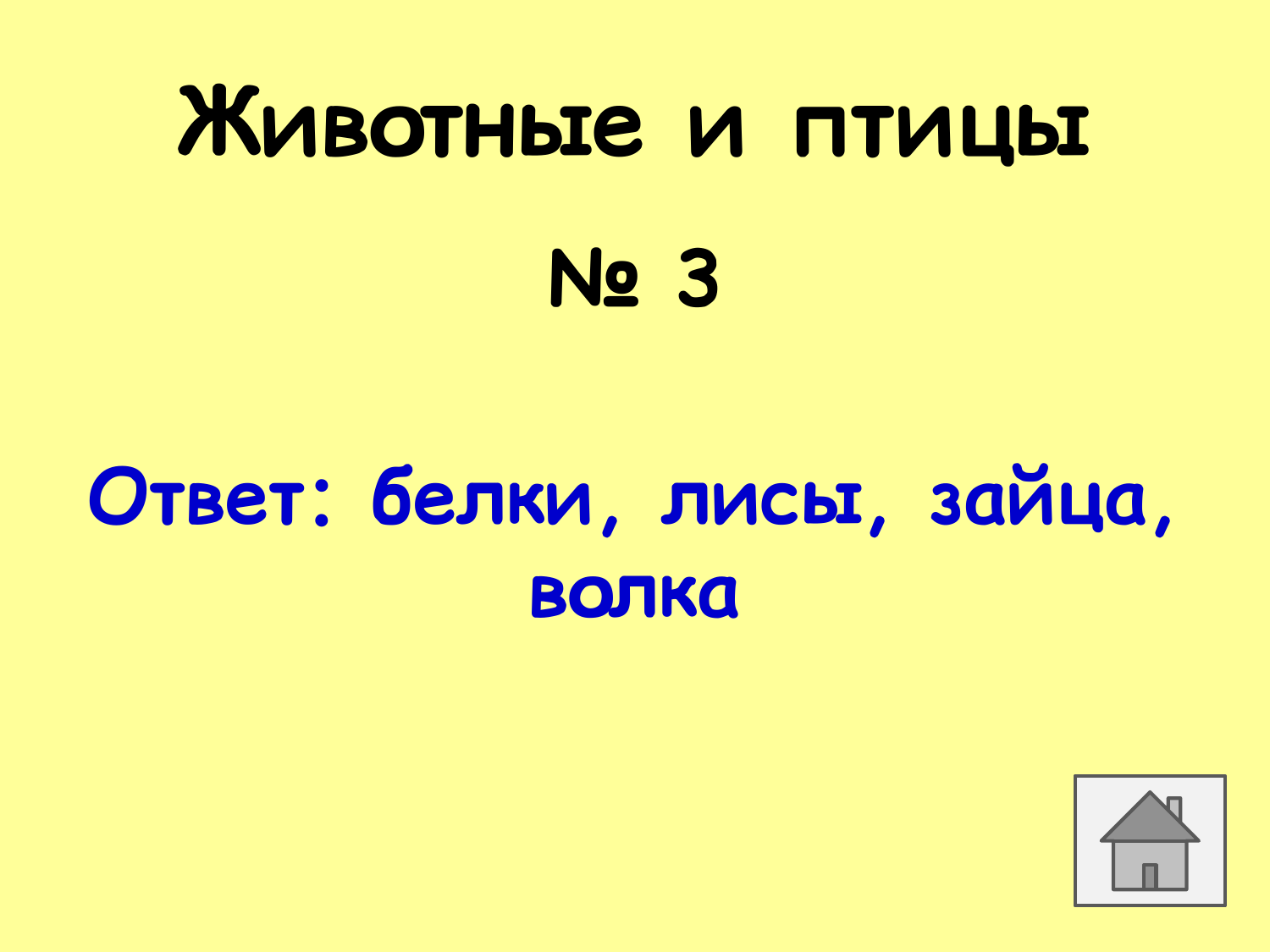

# Животные и птицы
№ 3

Ответ: белки, лисы, зайца, волка